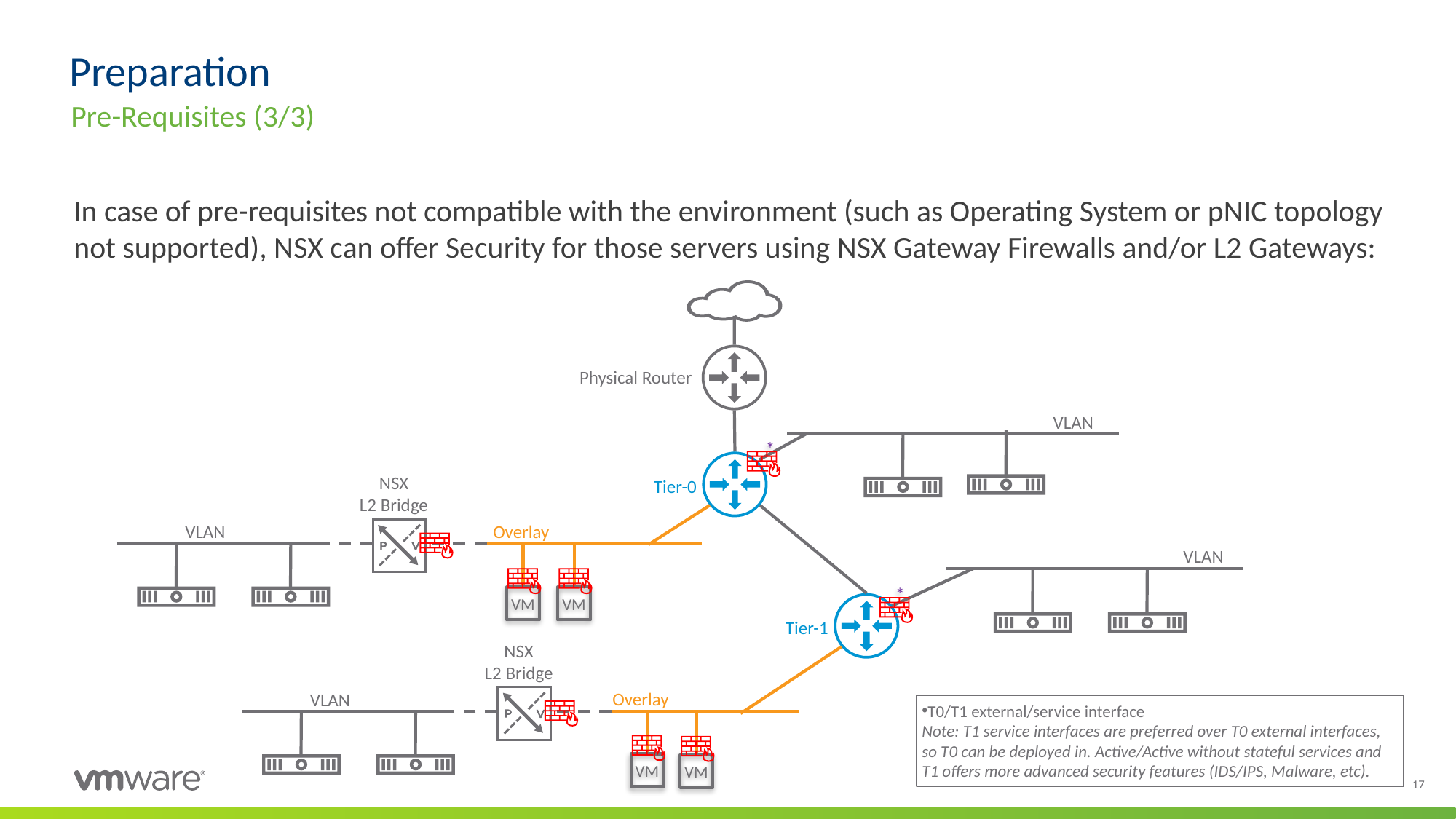

# Preparation
Pre-Requisites (3/3)
In case of pre-requisites not compatible with the environment (such as Operating System or pNIC topology not supported), NSX can offer Security for those servers using NSX Gateway Firewalls and/or L2 Gateways:

Physical Router
VLAN

*

NSX
L2 Bridge

Tier-0
VLAN
Overlay

VM

VM
VLAN

*

Tier-1
NSX
L2 Bridge

Overlay
VLAN
T0/T1 external/service interface
Note: T1 service interfaces are preferred over T0 external interfaces, so T0 can be deployed in. Active/Active without stateful services and T1 offers more advanced security features (IDS/IPS, Malware, etc).

VM

VM